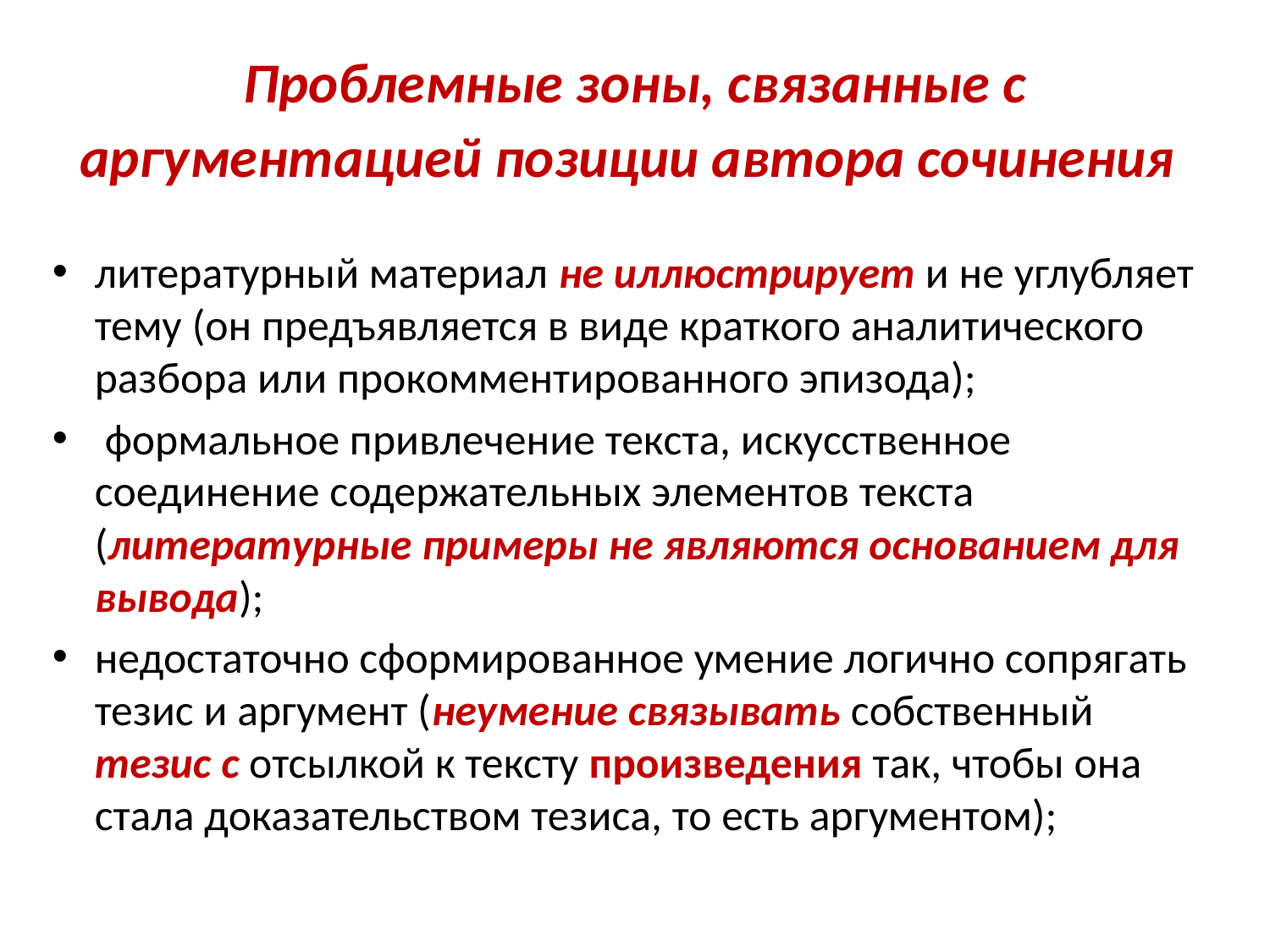

# Проблемные зоны, связанные с аргументацией позиции автора сочинения
литературный материал не иллюстрирует и не углубляет тему (он предъявляется в виде краткого аналитического разбора или прокомментированного эпизода);
 формальное привлечение текста, искусственное соединение содержательных элементов текста (литературные примеры не являются основанием для  вывода);
недостаточно сформированное умение логично сопрягать тезис и аргумент (неумение связывать собственный тезис с отсылкой к тексту произведения так, чтобы она стала доказательством тезиса, то есть аргументом);